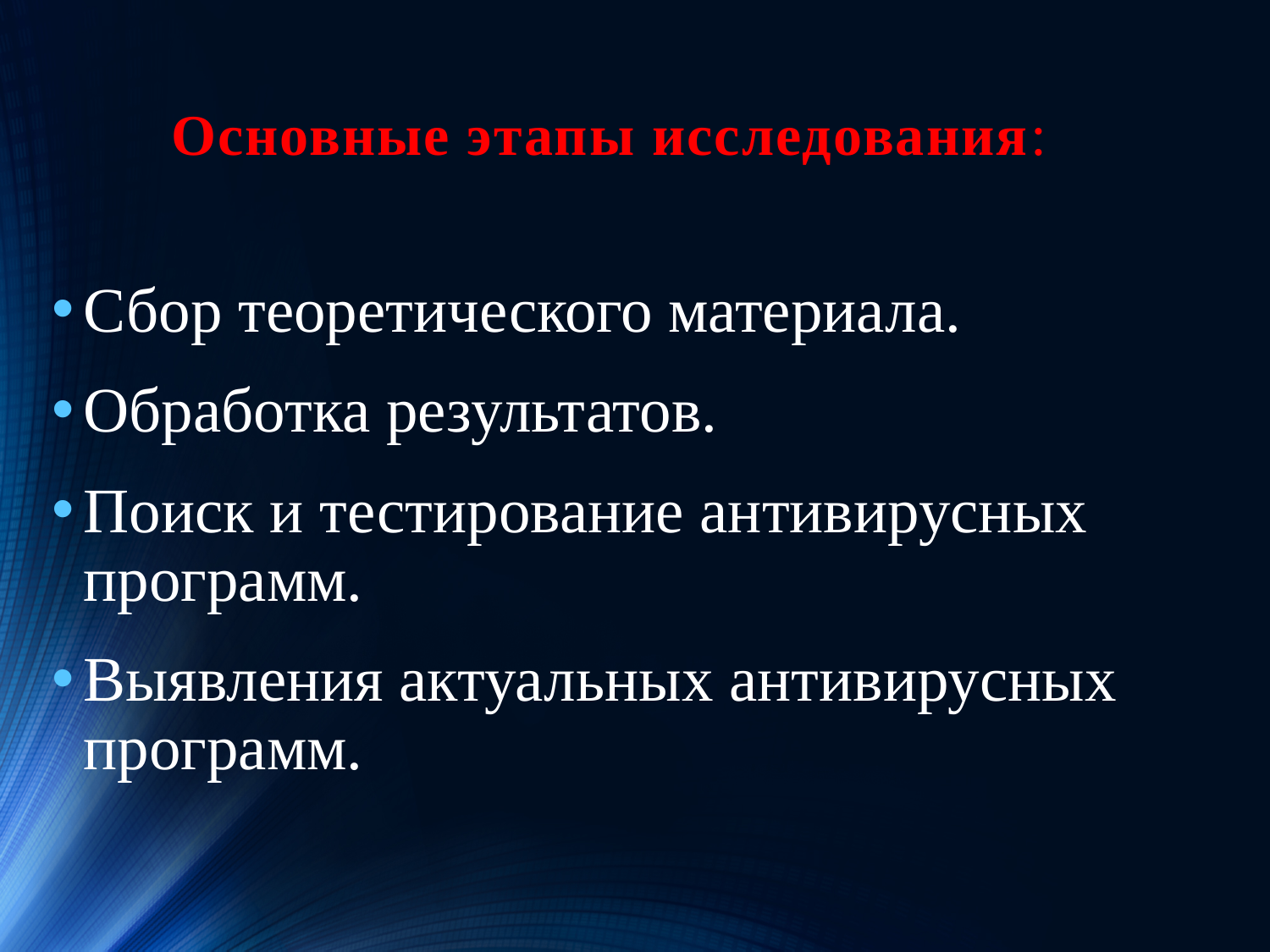

# Основные этапы исследования:

Сбор теоретического материала.
Обработка результатов.
Поиск и тестирование антивирусных программ.
Выявления актуальных антивирусных программ.